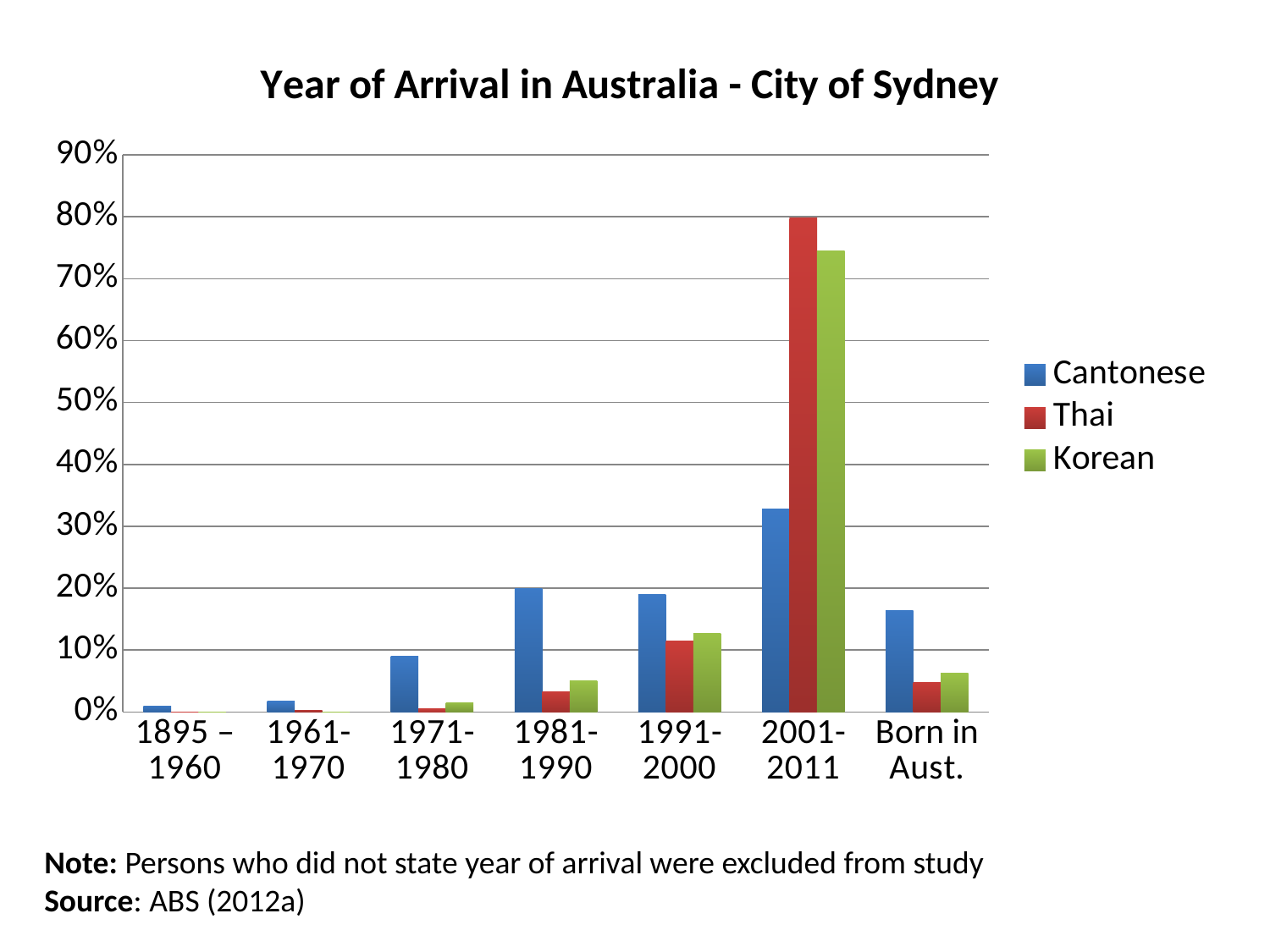

### Chart: Year of Arrival in Australia - City of Sydney

| Category |  |  |  |
|---|---|---|---|
| 1895 – 1960 | 0.01 | 0.0 | 0.0 |
| 1961-1970 | 0.017 | 0.002 | 0.0 |
| 1971-1980 | 0.09 | 0.005 | 0.015 |
| 1981-1990 | 0.2 | 0.033 | 0.05 |
| 1991-2000 | 0.19 | 0.114 | 0.127 |
| 2001-2011 | 0.328 | 0.798 | 0.745 |
| Born in Aust. | 0.164 | 0.048 | 0.063 |
Note: Persons who did not state year of arrival were excluded from study
Source: ABS (2012a)